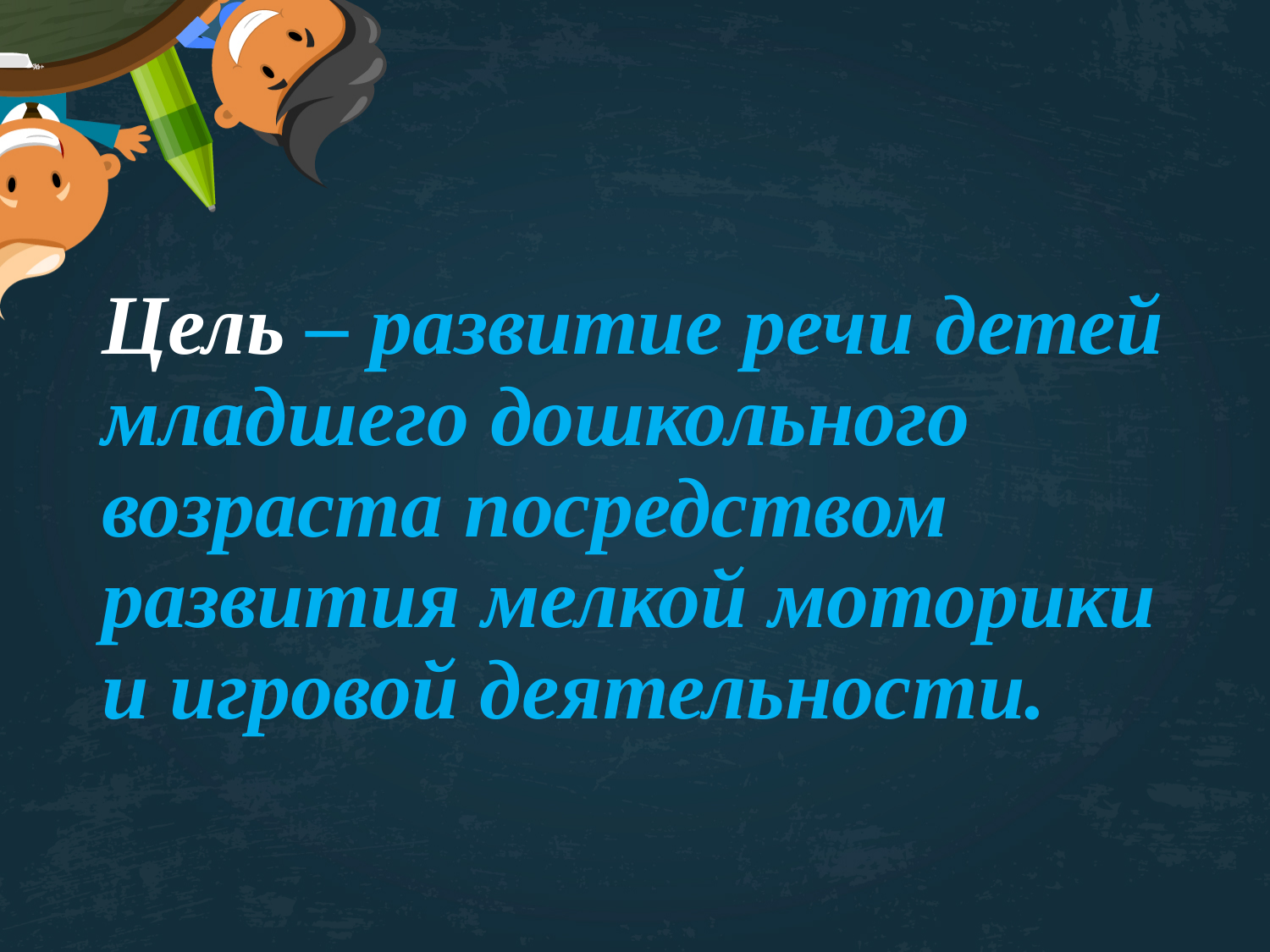

# Цель – развитие речи детей младшего дошкольного возраста посредством развития мелкой моторики и игровой деятельности.